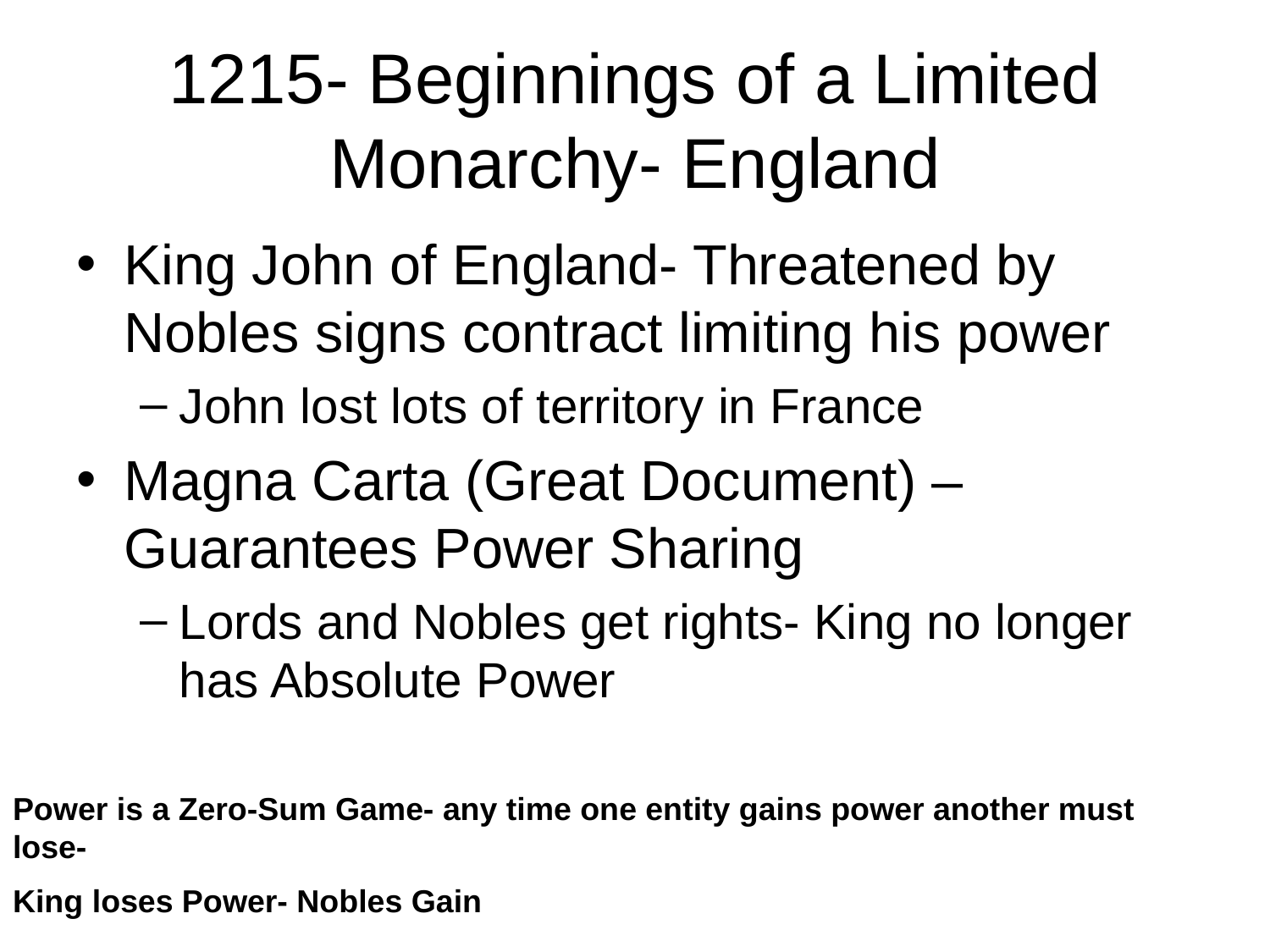

# 1215- Beginnings of a Limited Monarchy- England
King John of England- Threatened by Nobles signs contract limiting his power
John lost lots of territory in France
Magna Carta (Great Document) – Guarantees Power Sharing
Lords and Nobles get rights- King no longer has Absolute Power
Power is a Zero-Sum Game- any time one entity gains power another must lose-
King loses Power- Nobles Gain